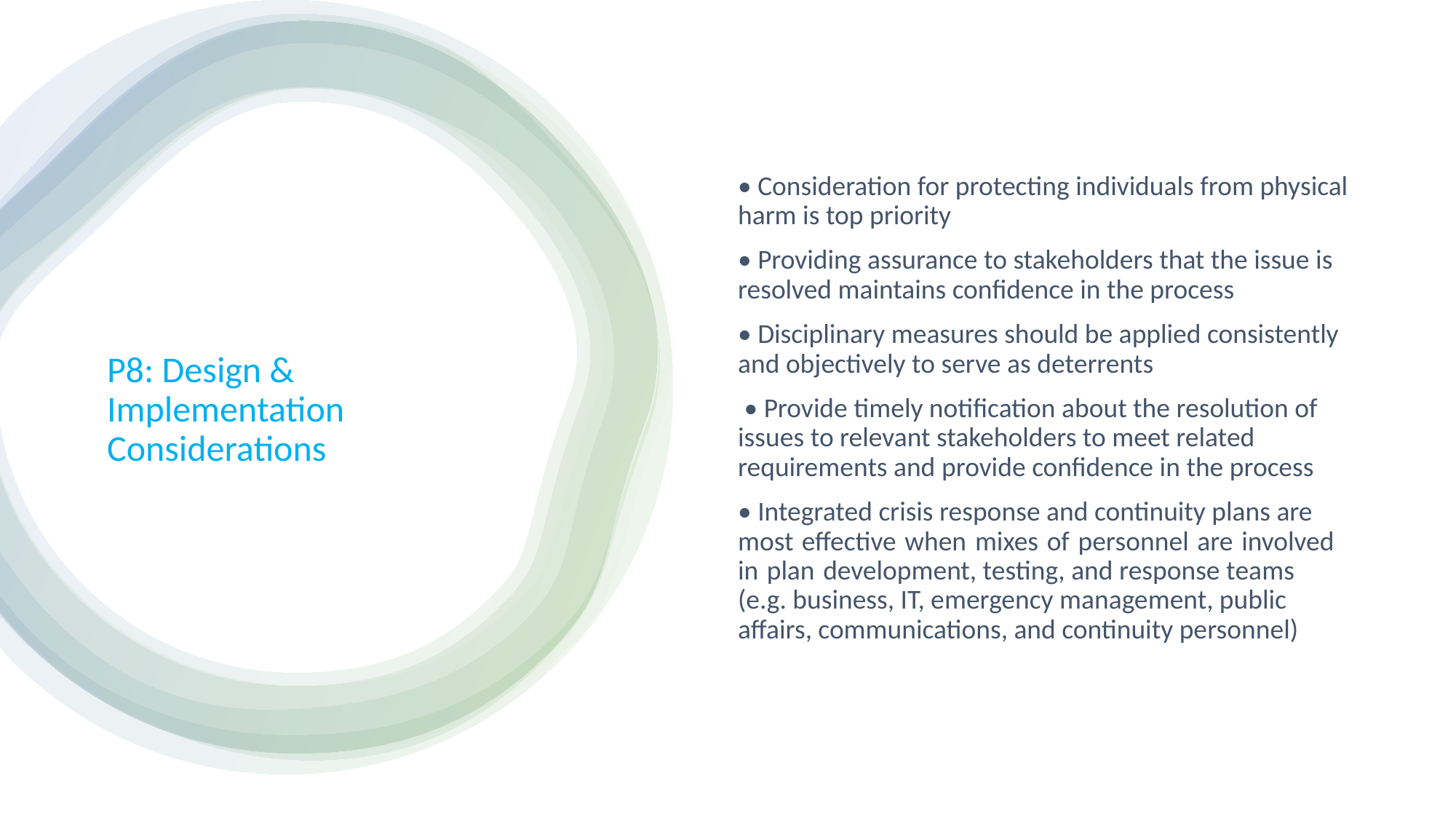

• Consideration for protecting individuals from physical harm is top priority
• Providing assurance to stakeholders that the issue is resolved maintains confidence in the process
• Disciplinary measures should be applied consistently and objectively to serve as deterrents
 • Provide timely notification about the resolution of issues to relevant stakeholders to meet related requirements and provide confidence in the process
• Integrated crisis response and continuity plans are most effective when mixes of personnel are involved in plan development, testing, and response teams (e.g. business, IT, emergency management, public affairs, communications, and continuity personnel)
# P8: Design & Implementation Considerations